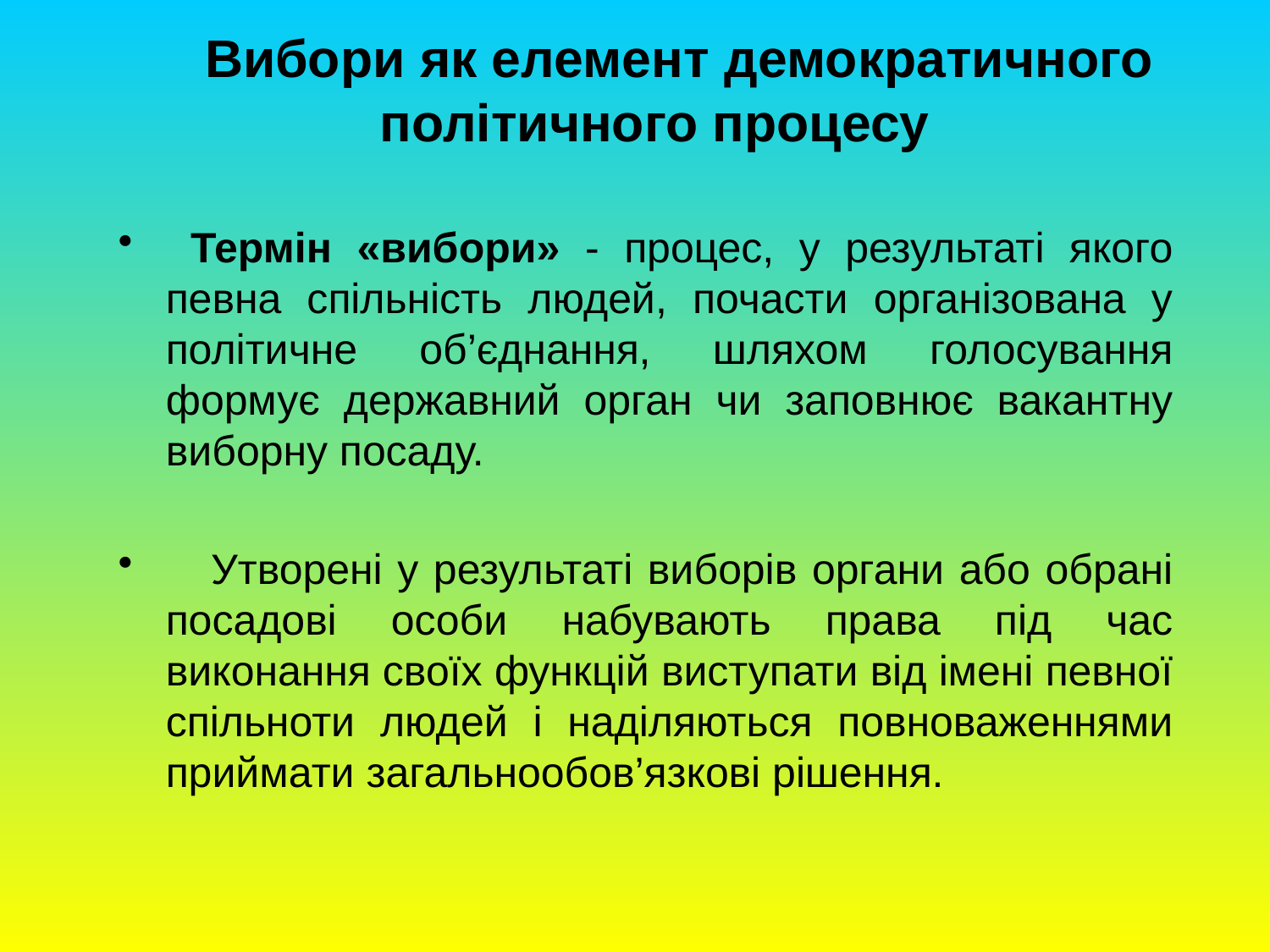

# Вибори як елемент демократичного політичного процесу
 Термін «вибори» - процес, у результаті якого певна спільність людей, почасти організована у політичне об’єднання, шляхом голосування формує державний орган чи заповнює вакантну виборну посаду.

   Утворені у результаті виборів органи або обрані посадові особи набувають права під час виконання своїх функцій виступати від імені певної спільноти людей і наділяються повноваженнями приймати загальнообов’язкові рішення.